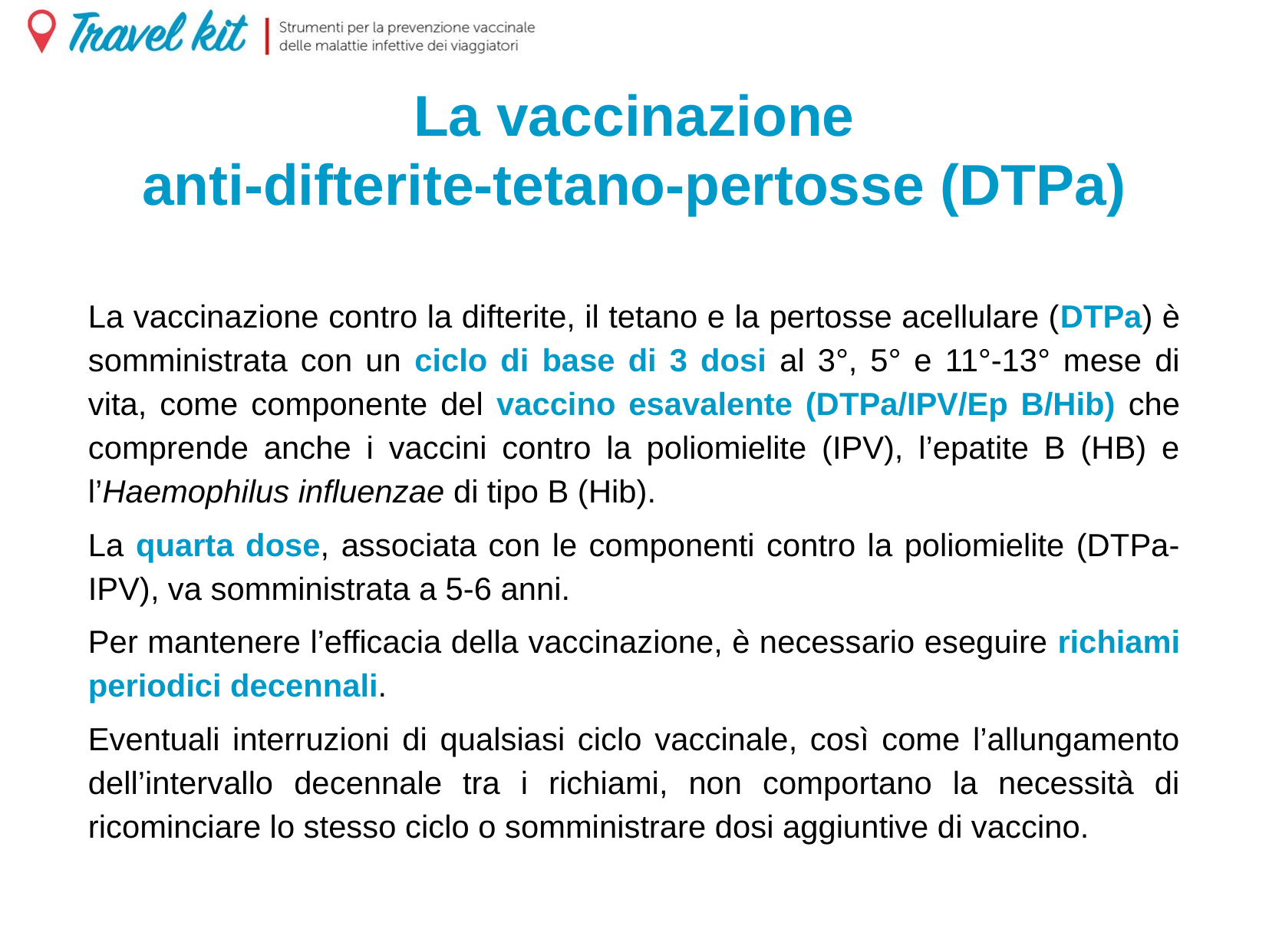

# La vaccinazione anti-difterite-tetano-pertosse (DTPa)
La vaccinazione contro la difterite, il tetano e la pertosse acellulare (DTPa) è somministrata con un ciclo di base di 3 dosi al 3°, 5° e 11°-13° mese di vita, come componente del vaccino esavalente (DTPa/IPV/Ep B/Hib) che comprende anche i vaccini contro la poliomielite (IPV), l’epatite B (HB) e l’Haemophilus influenzae di tipo B (Hib).
La quarta dose, associata con le componenti contro la poliomielite (DTPa-IPV), va somministrata a 5-6 anni.
Per mantenere l’efficacia della vaccinazione, è necessario eseguire richiami periodici decennali.
Eventuali interruzioni di qualsiasi ciclo vaccinale, così come l’allungamento dell’intervallo decennale tra i richiami, non comportano la necessità di ricominciare lo stesso ciclo o somministrare dosi aggiuntive di vaccino.